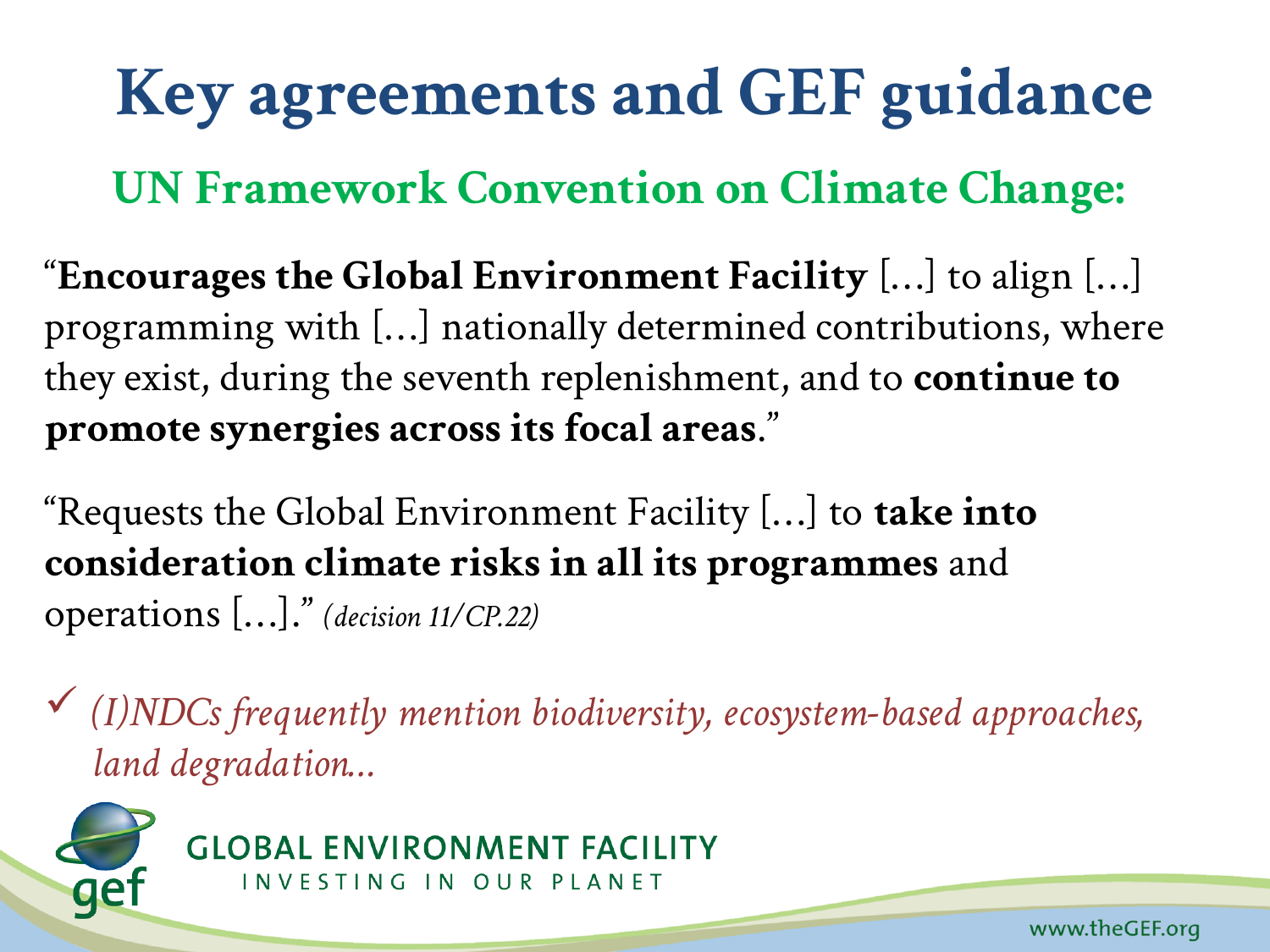

# Key agreements and GEF guidance
UN Framework Convention on Climate Change:

“Encourages the Global Environment Facility […] to align […] programming with […] nationally determined contributions, where they exist, during the seventh replenishment, and to continue to promote synergies across its focal areas.”

“Requests the Global Environment Facility […] to take into consideration climate risks in all its programmes and operations […].” (decision 11/CP.22)

(I)NDCs frequently mention biodiversity, ecosystem-based approaches, land degradation…